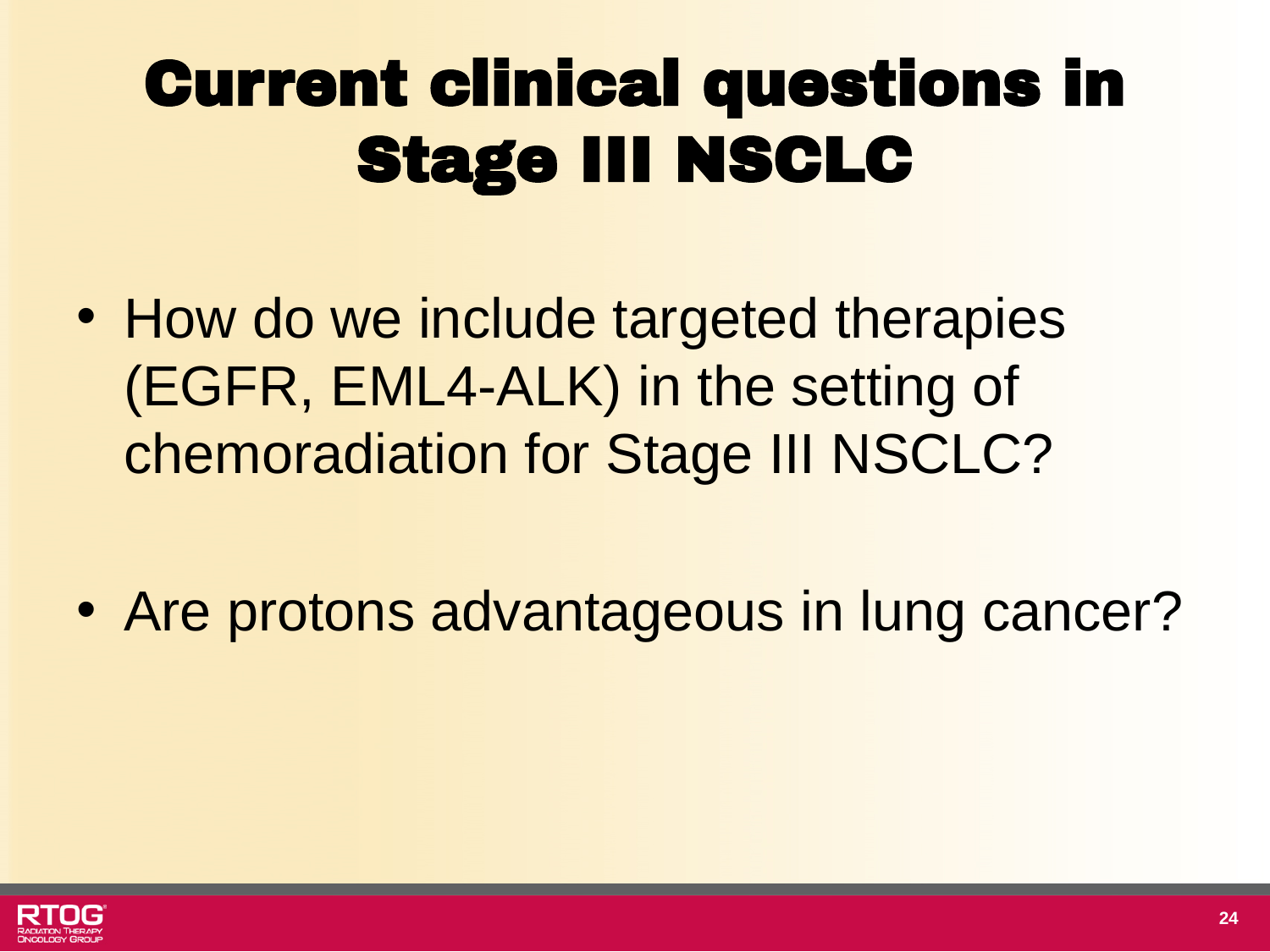

# Current clinical questions in Stage III NSCLC
How do we include targeted therapies (EGFR, EML4-ALK) in the setting of chemoradiation for Stage III NSCLC?

Are protons advantageous in lung cancer?